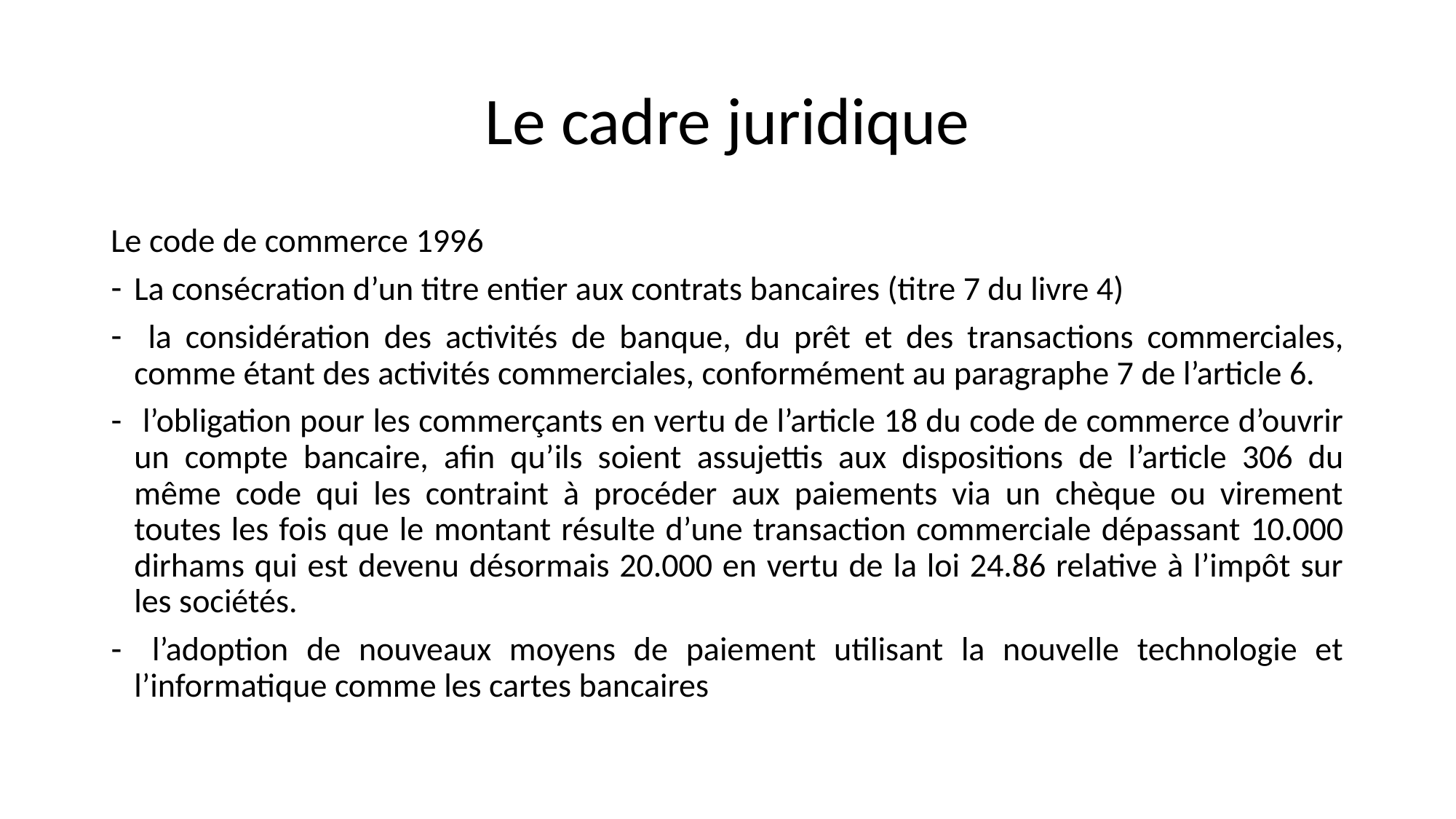

# Le cadre juridique
Le code de commerce 1996
La consécration d’un titre entier aux contrats bancaires (titre 7 du livre 4)
 la considération des activités de banque, du prêt et des transactions commerciales, comme étant des activités commerciales, conformément au paragraphe 7 de l’article 6.
 l’obligation pour les commerçants en vertu de l’article 18 du code de commerce d’ouvrir un compte bancaire, afin qu’ils soient assujettis aux dispositions de l’article 306 du même code qui les contraint à procéder aux paiements via un chèque ou virement toutes les fois que le montant résulte d’une transaction commerciale dépassant 10.000 dirhams qui est devenu désormais 20.000 en vertu de la loi 24.86 relative à l’impôt sur les sociétés.
 l’adoption de nouveaux moyens de paiement utilisant la nouvelle technologie et l’informatique comme les cartes bancaires